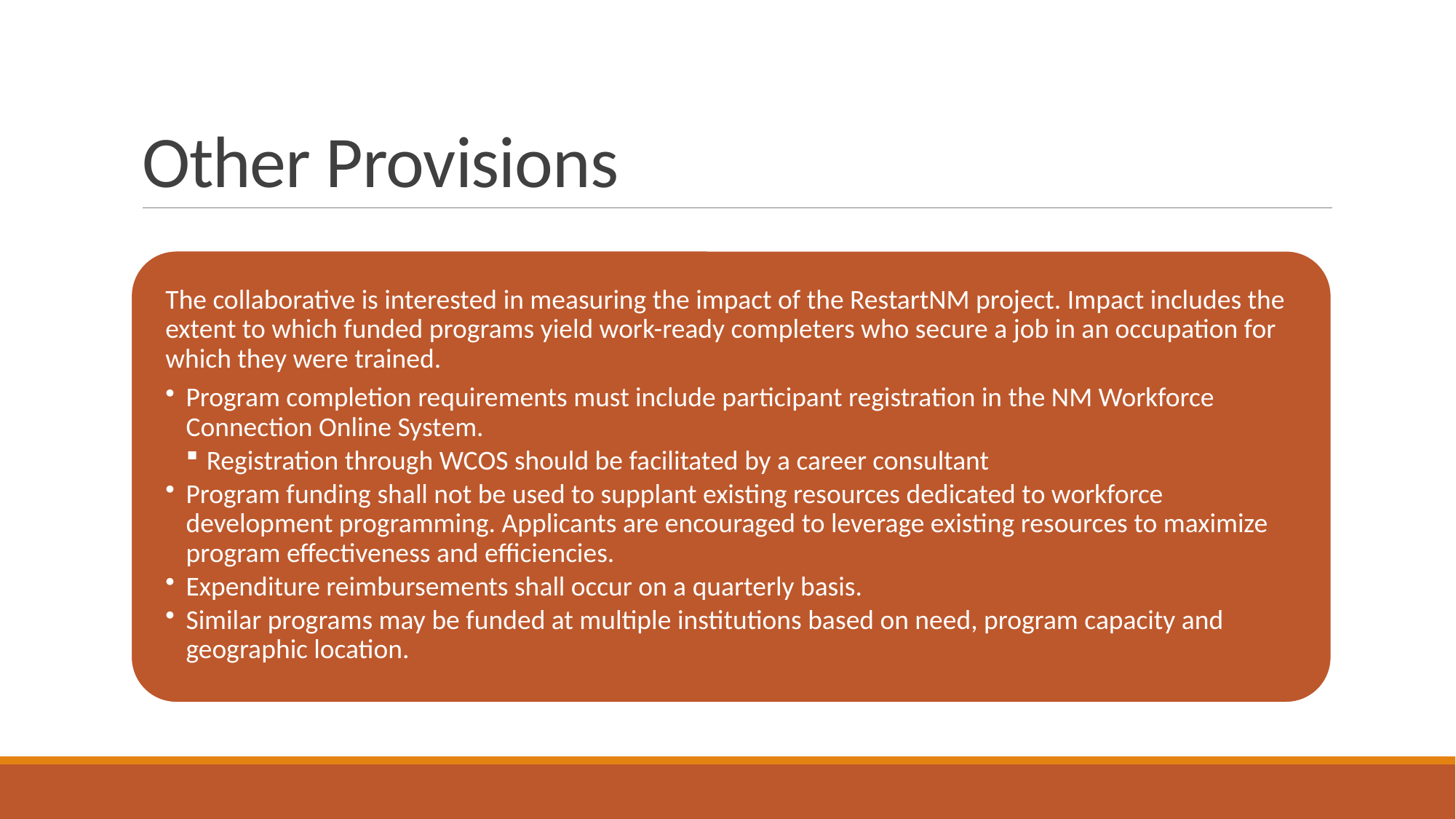

# Other Provisions
The collaborative is interested in measuring the impact of the RestartNM project. Impact includes the extent to which funded programs yield work-ready completers who secure a job in an occupation for which they were trained.
Program completion requirements must include participant registration in the NM Workforce Connection Online System.
Registration through WCOS should be facilitated by a career consultant
Program funding shall not be used to supplant existing resources dedicated to workforce development programming. Applicants are encouraged to leverage existing resources to maximize program effectiveness and efficiencies.
Expenditure reimbursements shall occur on a quarterly basis.
Similar programs may be funded at multiple institutions based on need, program capacity and geographic location.